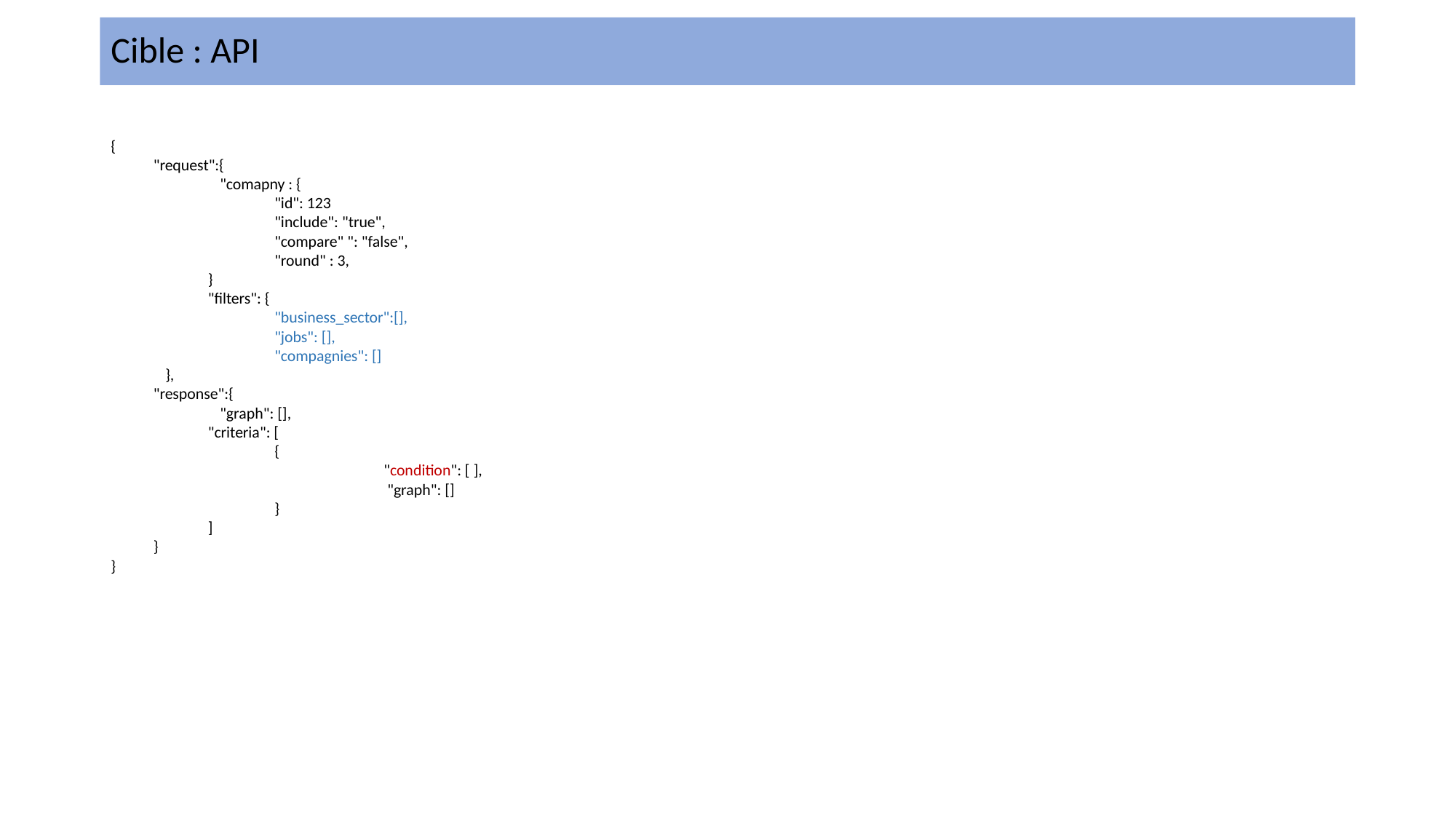

# Cible : API
{
	"request":{
		"comapny : {
		"id": 123
		"include": "true",
		"compare" ": "false",
		"round" : 3,
	}
	"filters": {
		"business_sector":[],
		"jobs": [],
		"compagnies": []
},
	"response":{
		"graph": [],
	"criteria": [
		{
			"condition": [ ],
			 "graph": []
		}
	]
	}
}